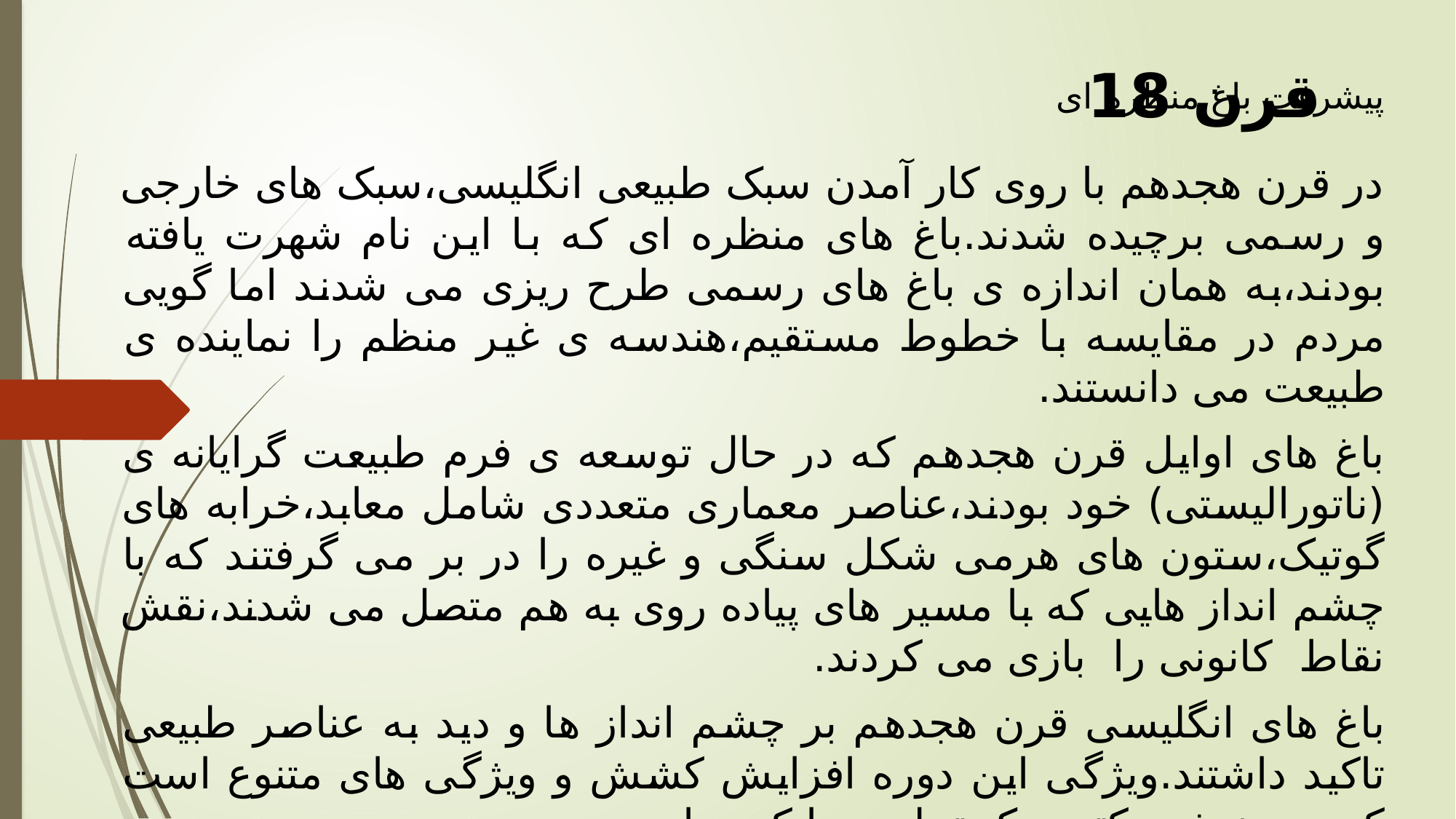

# پیشرفت باغ منظره ای
قرن 18
در قرن هجدهم با روی کار آمدن سبک طبیعی انگلیسی،سبک های خارجی و رسمی برچیده شدند.باغ های منظره ای که با این نام شهرت یافته بودند،به همان اندازه ی باغ های رسمی طرح ریزی می شدند اما گویی مردم در مقایسه با خطوط مستقیم،هندسه ی غیر منظم را نماینده ی طبیعت می دانستند.
باغ های اوایل قرن هجدهم که در حال توسعه ی فرم طبیعت گرایانه ی (ناتورالیستی) خود بودند،عناصر معماری متعددی شامل معابد،خرابه های گوتیک،ستون های هرمی شکل سنگی و غیره را در بر می گرفتند که با چشم انداز هایی که با مسیر های پیاده روی به هم متصل می شدند،نقش نقاط  کانونی را  بازی می کردند.
باغ های انگلیسی قرن هجدهم بر چشم انداز ها و دید به عناصر طبیعی تاکید داشتند.ویژگی این دوره افزایش کشش و ویژگی های متنوع است که در جنبش پیکتورسک تجلی پیدا کرده است.